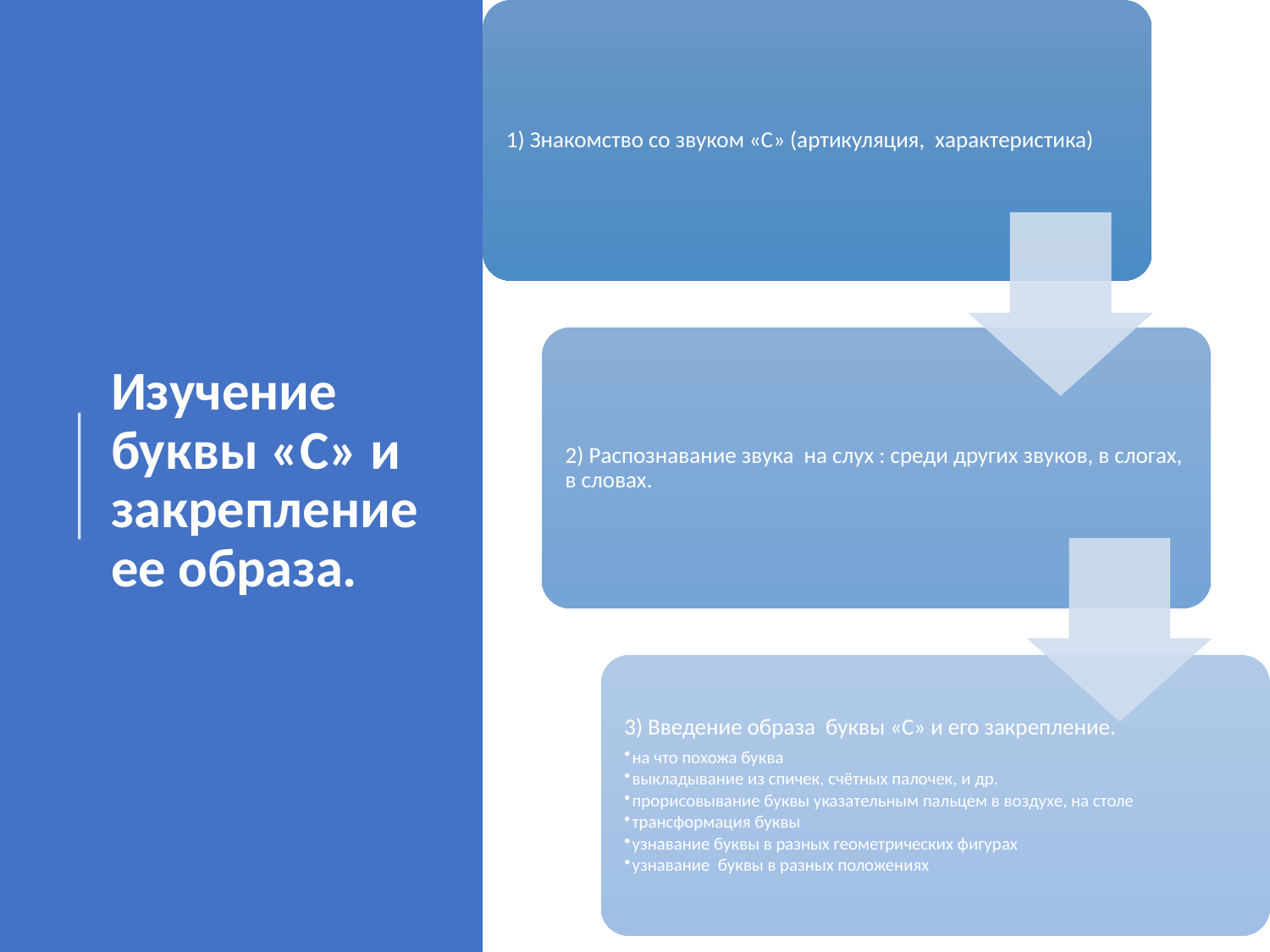

1) Знакомство со звуком «С» (артикуляция,  характеристика)
2) Распознавание звука  на слух : среди других звуков, в слогах, в словах.
3) Введение образа  буквы «С» и его закрепление.
на что похожа буква
выкладывание из спичек, счётных палочек, и др.
прорисовывание буквы указательным пальцем в воздухе, на столе
трансформация буквы
узнавание буквы в разных геометрических фигурах
узнавание  буквы в разных положениях

# Изучение буквы «С» и закрепление ее образа.